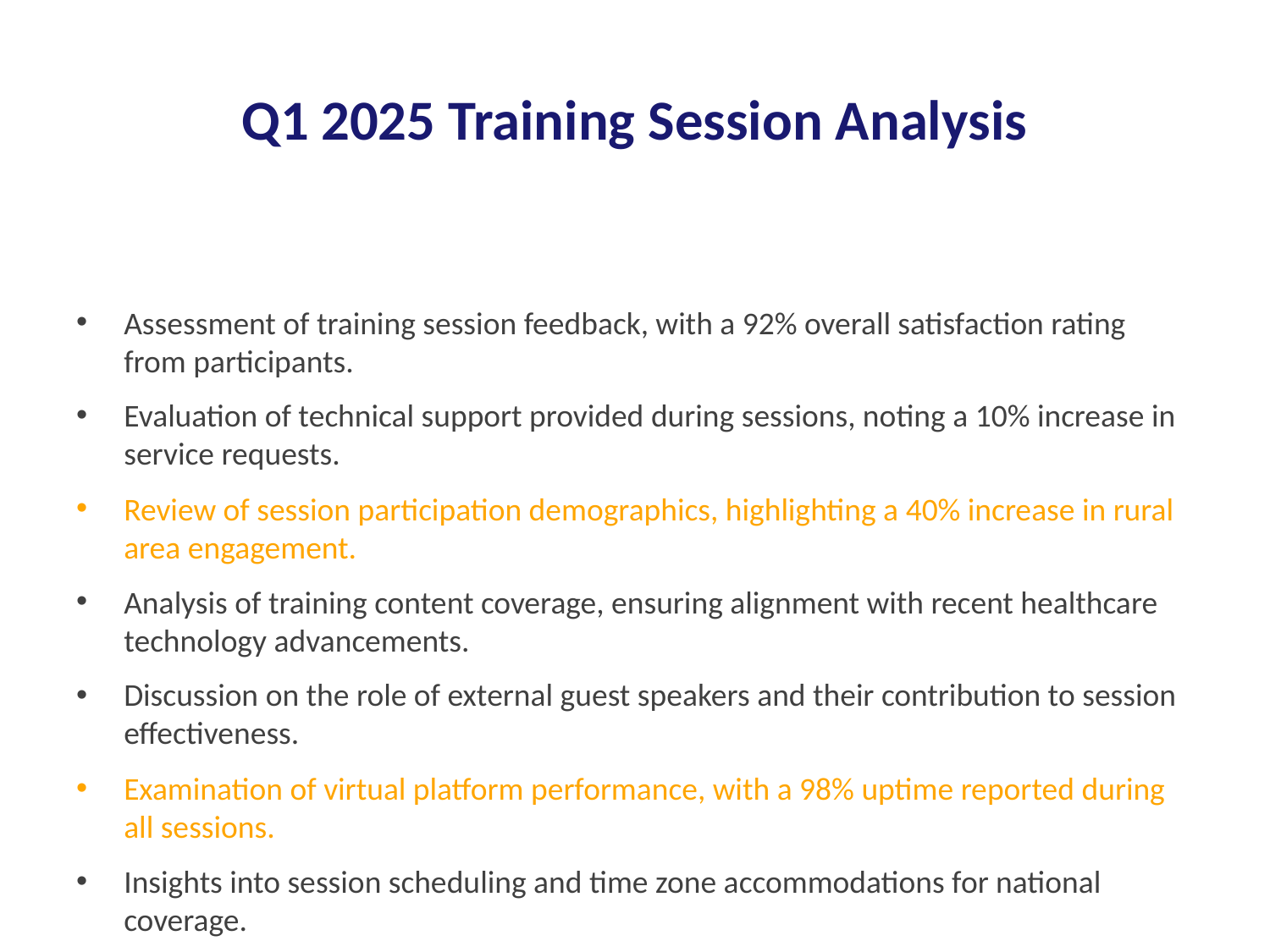

# Q1 2025 Training Session Analysis

Assessment of training session feedback, with a 92% overall satisfaction rating from participants.
Evaluation of technical support provided during sessions, noting a 10% increase in service requests.
Review of session participation demographics, highlighting a 40% increase in rural area engagement.
Analysis of training content coverage, ensuring alignment with recent healthcare technology advancements.
Discussion on the role of external guest speakers and their contribution to session effectiveness.
Examination of virtual platform performance, with a 98% uptime reported during all sessions.
Insights into session scheduling and time zone accommodations for national coverage.